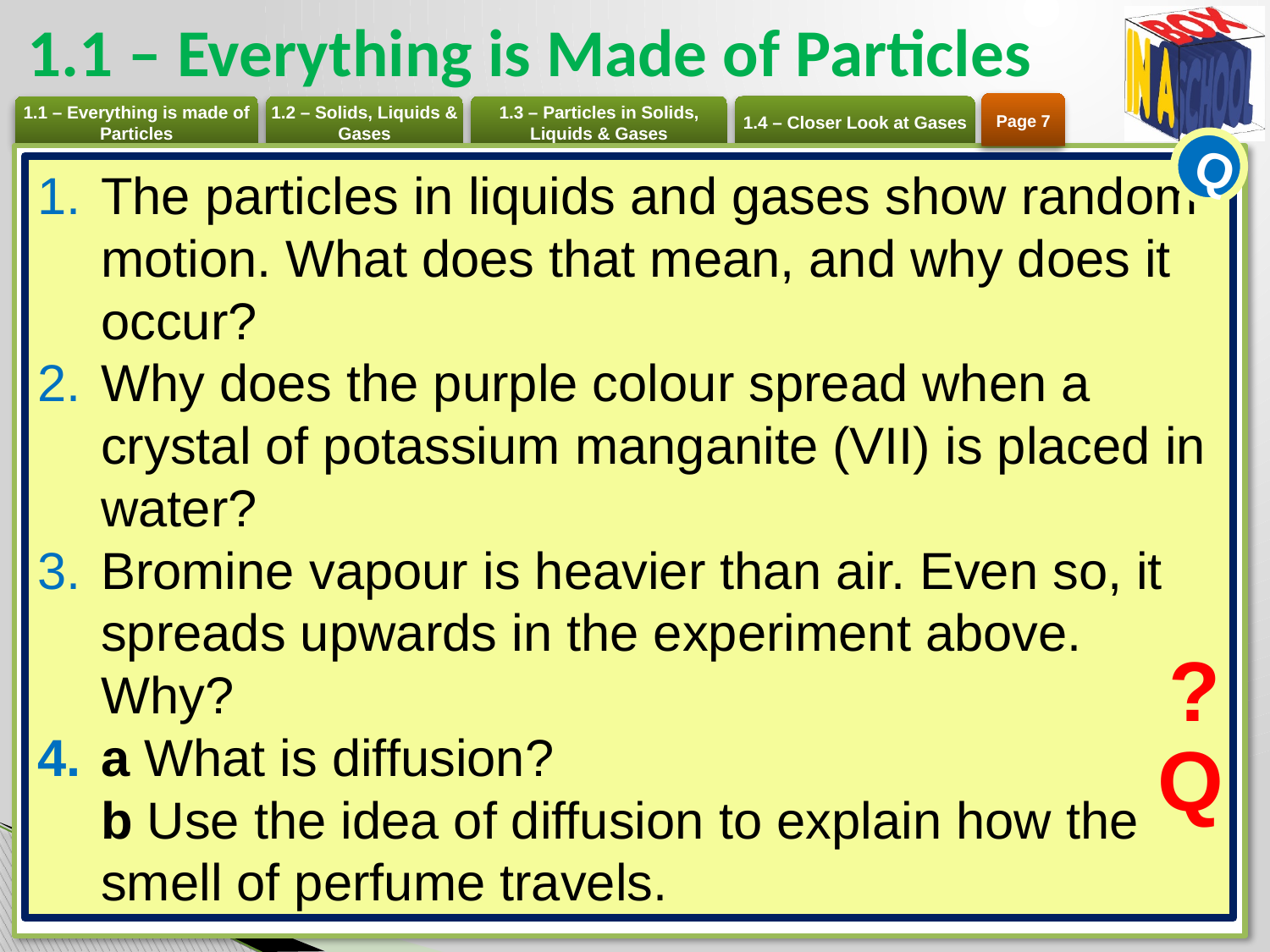

# 1.1 – Everything is Made of Particles
Page 7
Q
The particles in liquids and gases show random motion. What does that mean, and why does it occur?
Why does the purple colour spread when a crystal of potassium manganite (VII) is placed in water?
Bromine vapour is heavier than air. Even so, it spreads upwards in the experiment above. Why?
a What is diffusion?
b Use the idea of diffusion to explain how the smell of perfume travels.
?
Q